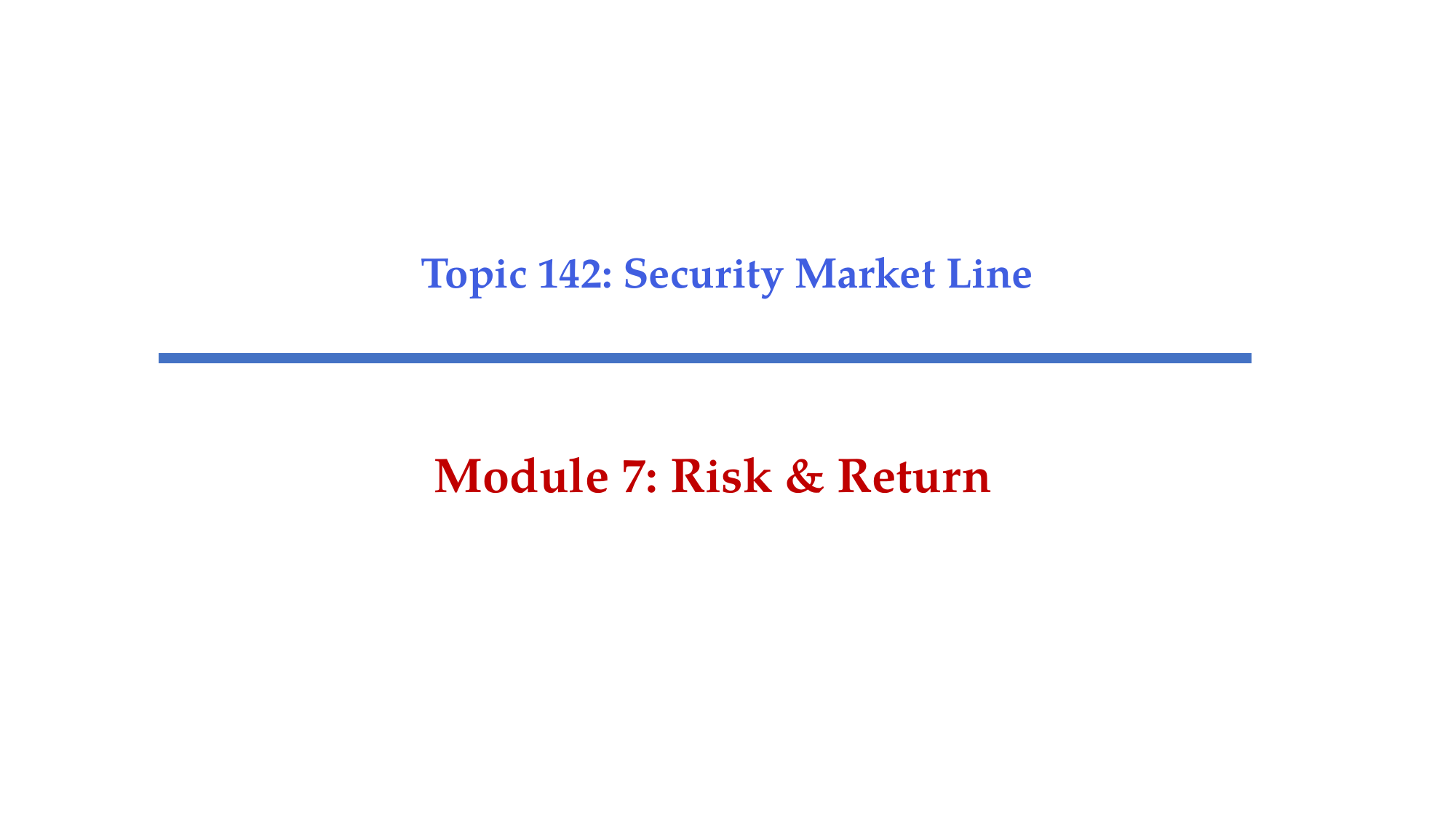

Topic 142: Security Market Line
Module 7: Risk & Return